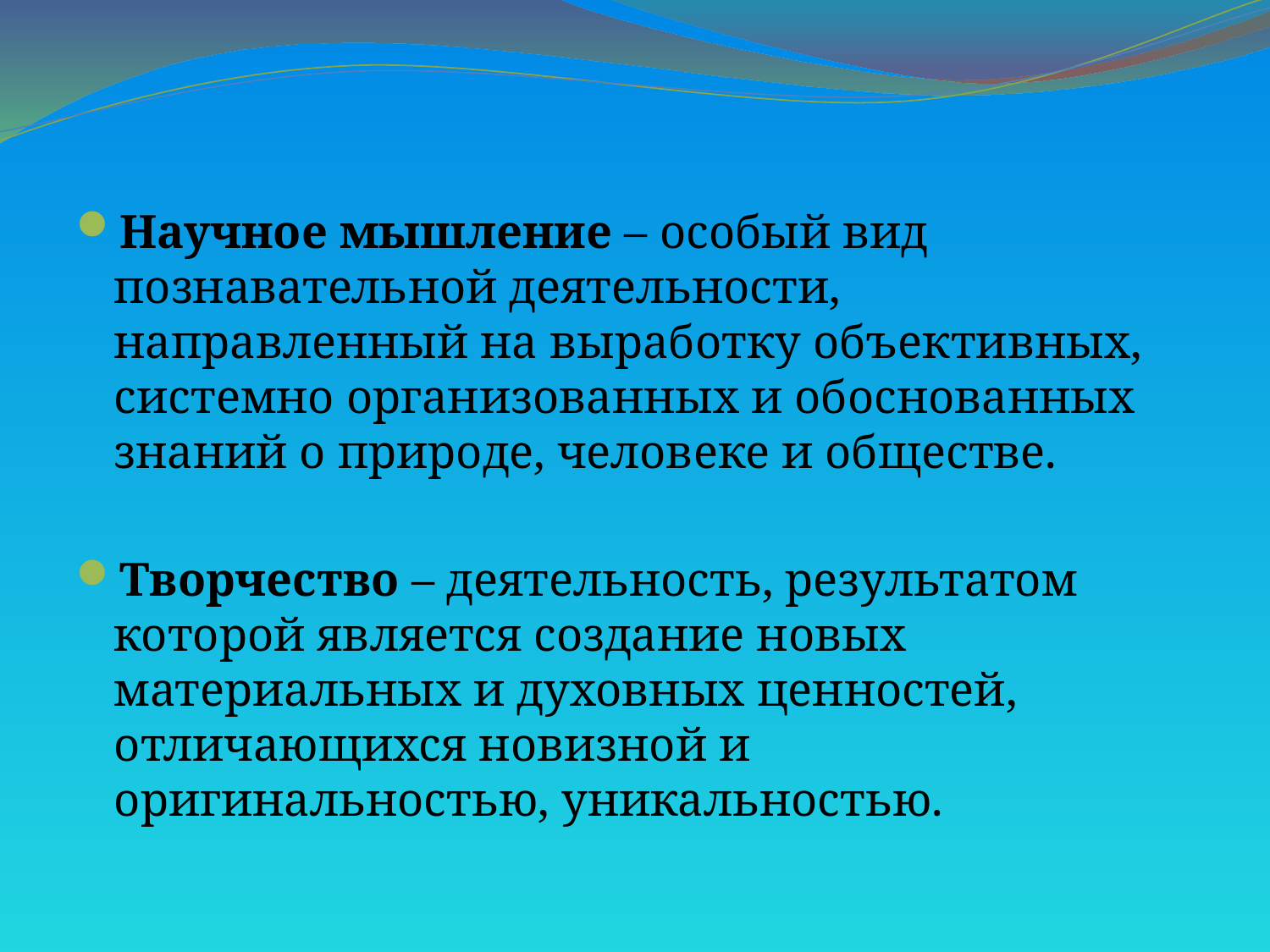

#
Научное мышление – особый вид познавательной деятельности, направленный на выработку объективных, системно организованных и обоснованных знаний о природе, человеке и обществе.

Творчество – деятельность, результатом которой является создание новых материальных и духовных ценностей, отличающихся новизной и оригинальностью, уникальностью.